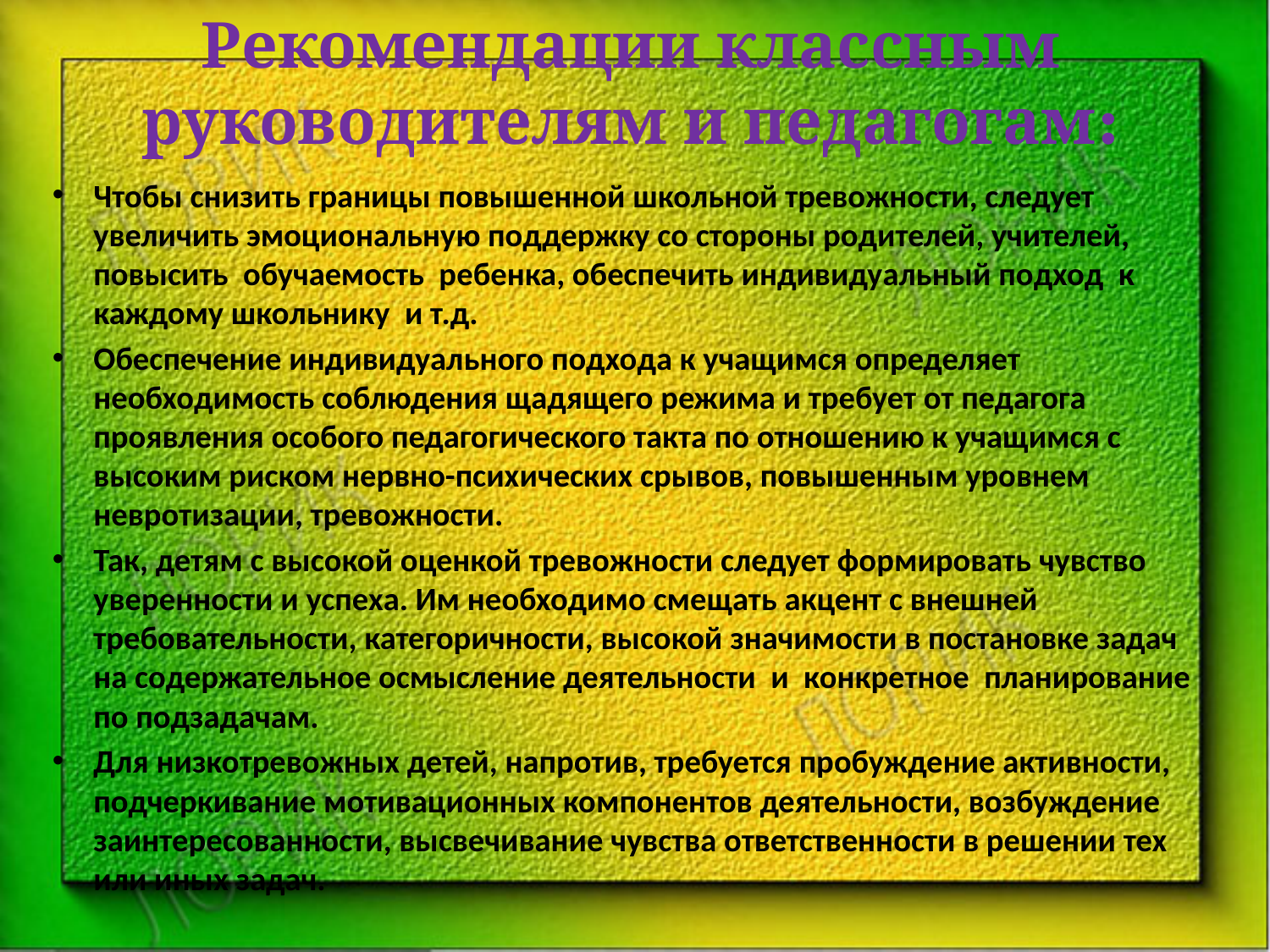

# Рекомендации классным руководителям и педагогам:
Чтобы снизить границы повышенной школьной тревожности, следует увеличить эмоциональную поддержку со стороны родителей, учителей, повысить  обучаемость  ребенка, обеспечить индивидуальный подход  к каждому школьнику  и т.д.
Обеспечение индивидуального подхода к учащимся определяет необходимость соблюдения щадящего режима и требует от педагога проявления особого педагогического такта по отношению к учащимся с высоким риском нервно-психических срывов, повышенным уровнем невротизации, тревожности.
Так, детям с высокой оценкой тревожности следует формировать чувство уверенности и успеха. Им необходимо смещать акцент с внешней требовательности, категоричности, высокой значимости в постановке задач на содержательное осмысление деятельности  и  конкретное  планирование по подзадачам.
Для низкотревожных детей, напротив, требуется пробуждение активности, подчеркивание мотивационных компонентов деятельности, возбуждение заинтересованности, высвечивание чувства ответственности в решении тех или иных задач.